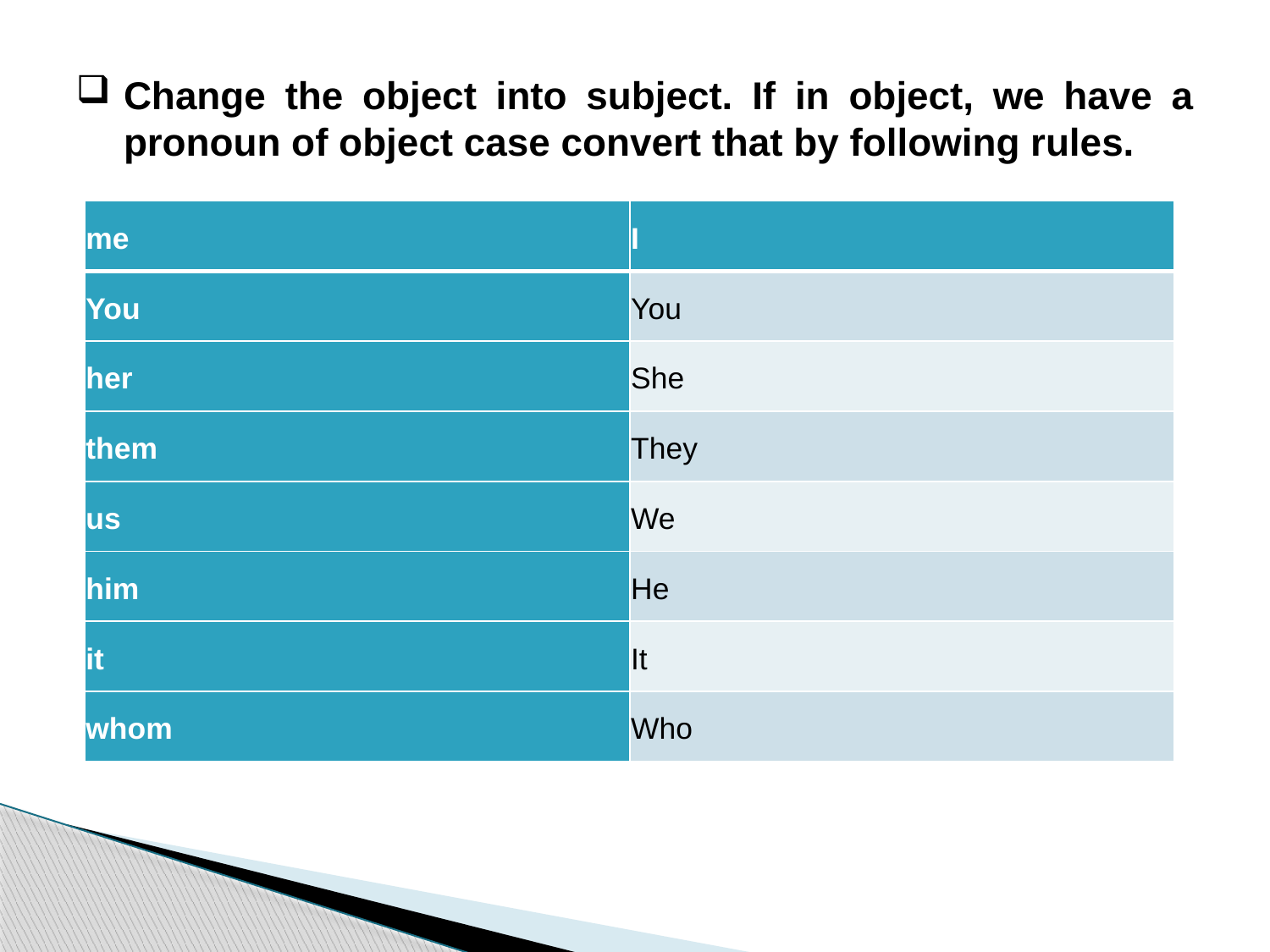

# Change the object into subject. If in object, we have a pronoun of object case convert that by following rules.
| me | I |
| --- | --- |
| You | You |
| her | She |
| them | They |
| us | We |
| him | He |
| it | It |
| whom | Who |